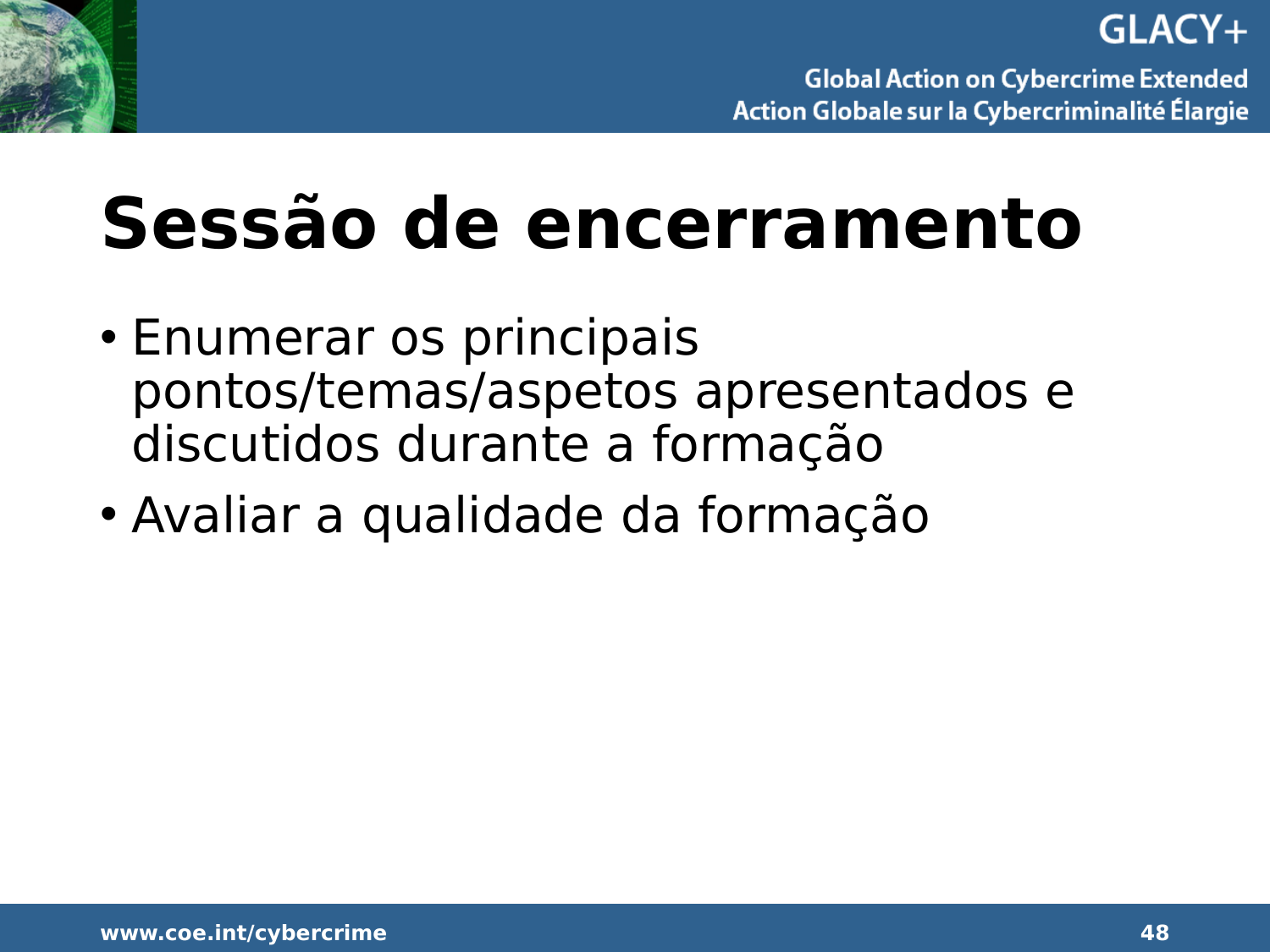

# Sessão de encerramento
Enumerar os principais pontos/temas/aspetos apresentados e discutidos durante a formação
Avaliar a qualidade da formação
www.coe.int/cybercrime
48